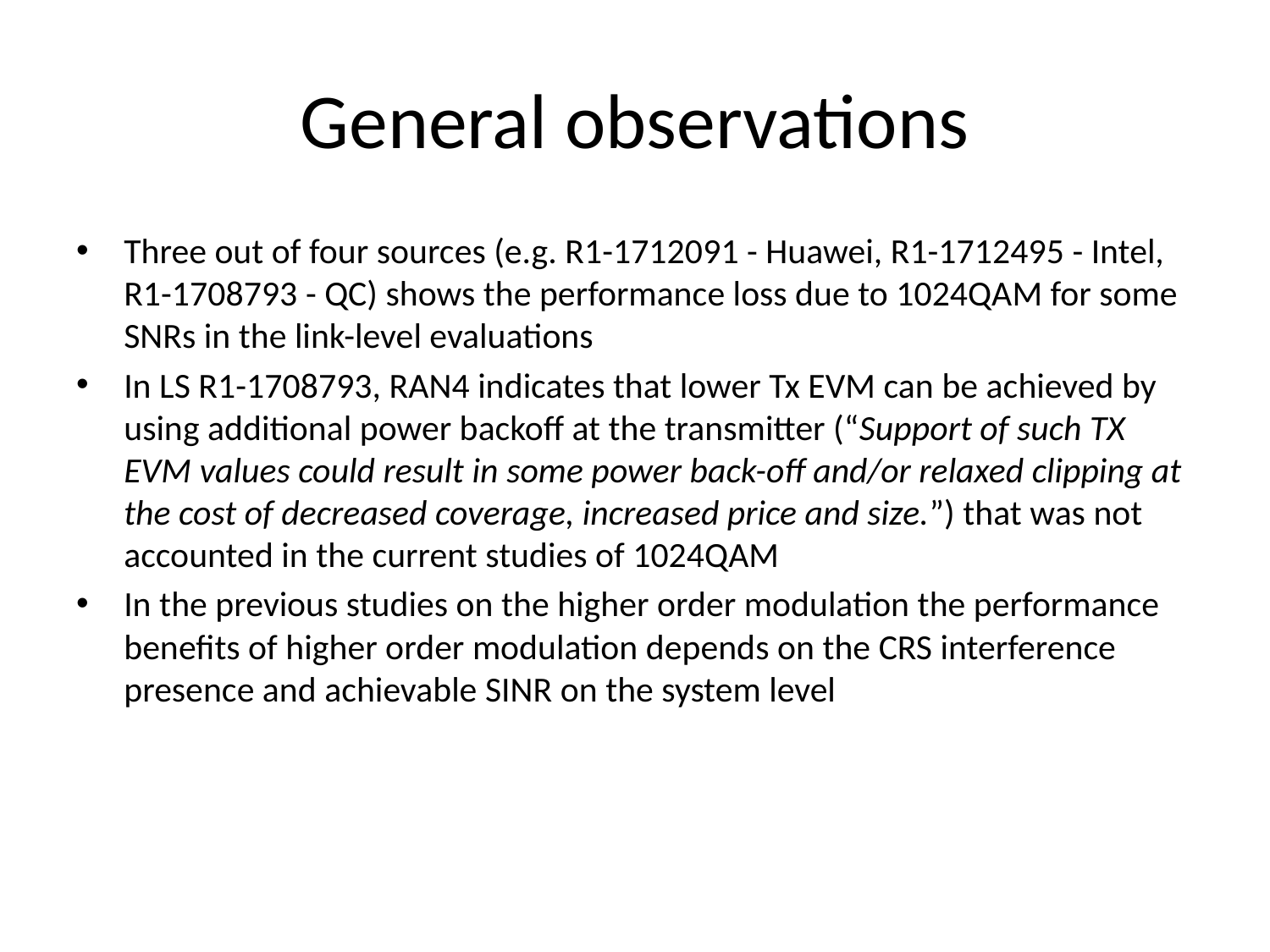

# General observations
Three out of four sources (e.g. R1-1712091 - Huawei, R1-1712495 - Intel, R1-1708793 - QC) shows the performance loss due to 1024QAM for some SNRs in the link-level evaluations
In LS R1-1708793, RAN4 indicates that lower Tx EVM can be achieved by using additional power backoff at the transmitter (“Support of such TX EVM values could result in some power back-off and/or relaxed clipping at the cost of decreased coverage, increased price and size.”) that was not accounted in the current studies of 1024QAM
In the previous studies on the higher order modulation the performance benefits of higher order modulation depends on the CRS interference presence and achievable SINR on the system level